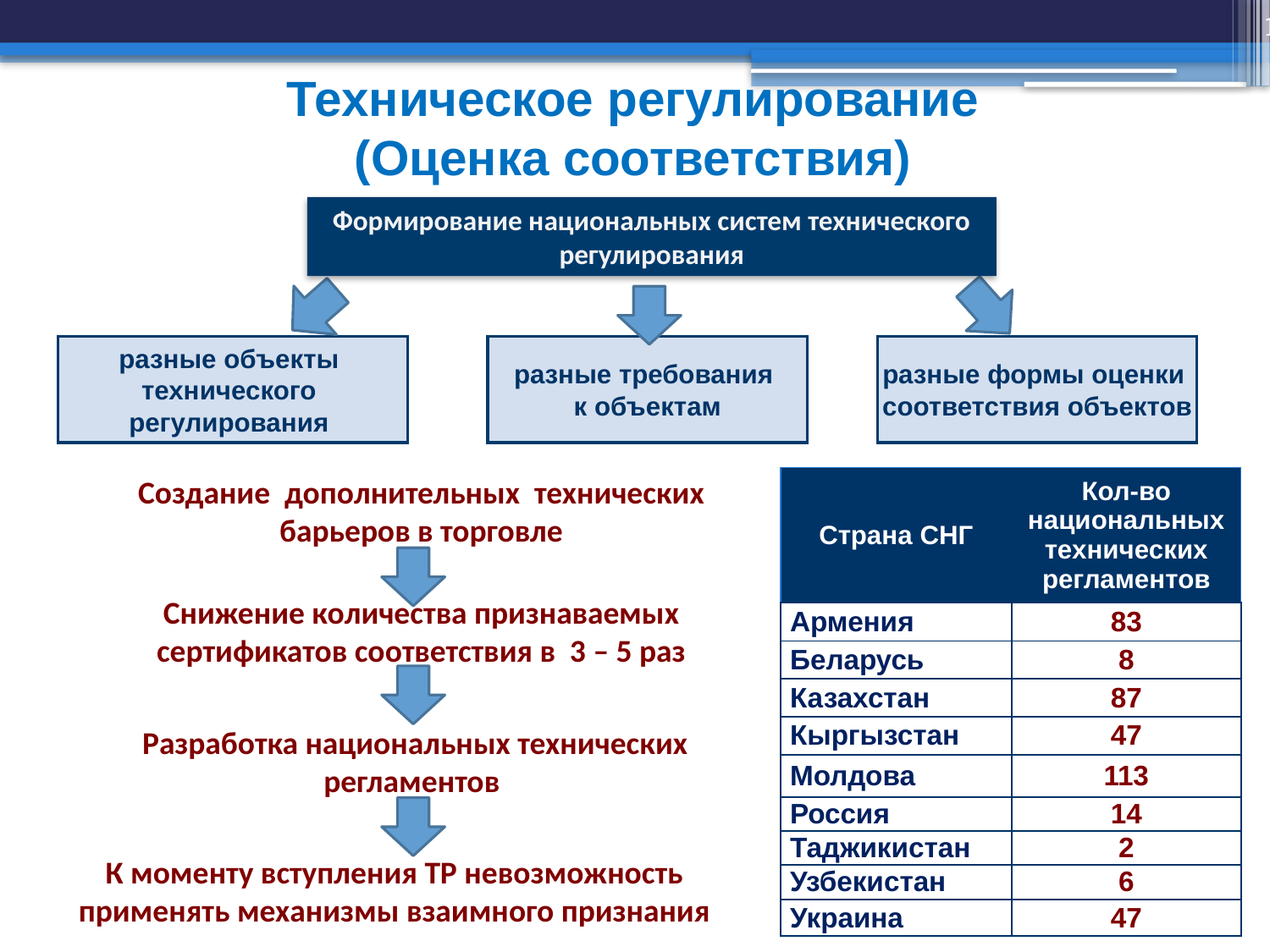

14
Техническое регулирование
(Оценка соответствия)
Формирование национальных систем технического регулирования

разные объекты
технического
регулирования
разные требования
к объектам
разные формы оценки
соответствия объектов
Создание  дополнительных  технических барьеров в торговле
| Страна СНГ | Кол-во национальных технических регламентов |
| --- | --- |
| Армения | 83 |
| Беларусь | 8 |
| Казахстан | 87 |
| Кыргызстан | 47 |
| Молдова | 113 |
| Россия | 14 |
| Таджикистан | 2 |
| Узбекистан | 6 |
| Украина | 47 |

Снижение количества признаваемых сертификатов соответствия в  3 – 5 раз

Разработка национальных технических регламентов

К моменту вступления ТР невозможность применять механизмы взаимного признания